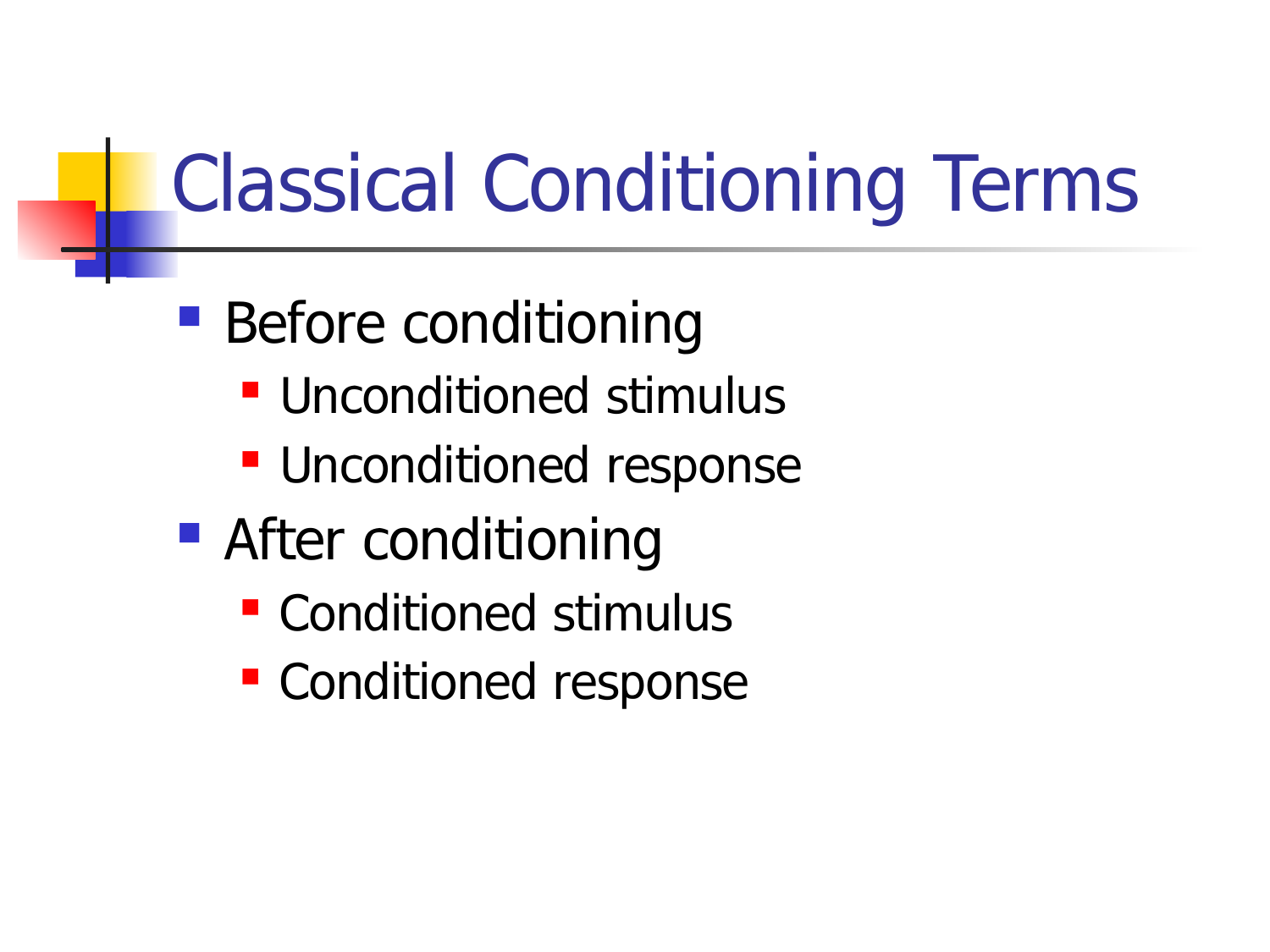

# Classical Conditioning Terms
Before conditioning
Unconditioned stimulus
Unconditioned response
After conditioning
Conditioned stimulus
Conditioned response